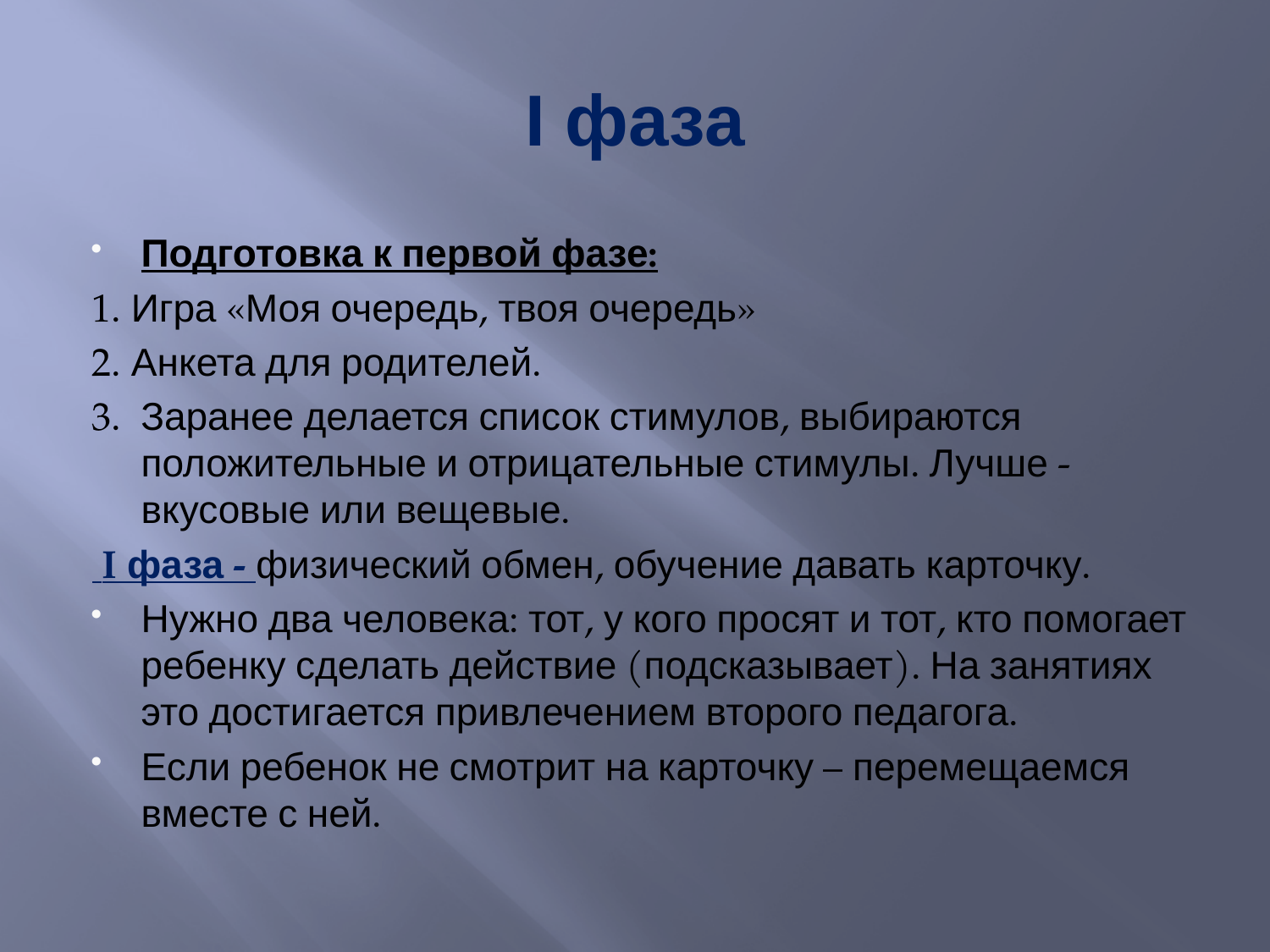

# I фаза
Подготовка к первой фазе:
1. Игра «Моя очередь, твоя очередь»
2. Анкета для родителей.
3.  Заранее делается список стимулов, выбираются положительные и отрицательные стимулы. Лучше - вкусовые или вещевые.
 I фаза - физический обмен, обучение давать карточку.
Нужно два человека: тот, у кого просят и тот, кто помогает ребенку сделать действие (подсказывает). На занятиях это достигается привлечением второго педагога.
Если ребенок не смотрит на карточку – перемещаемся вместе с ней.